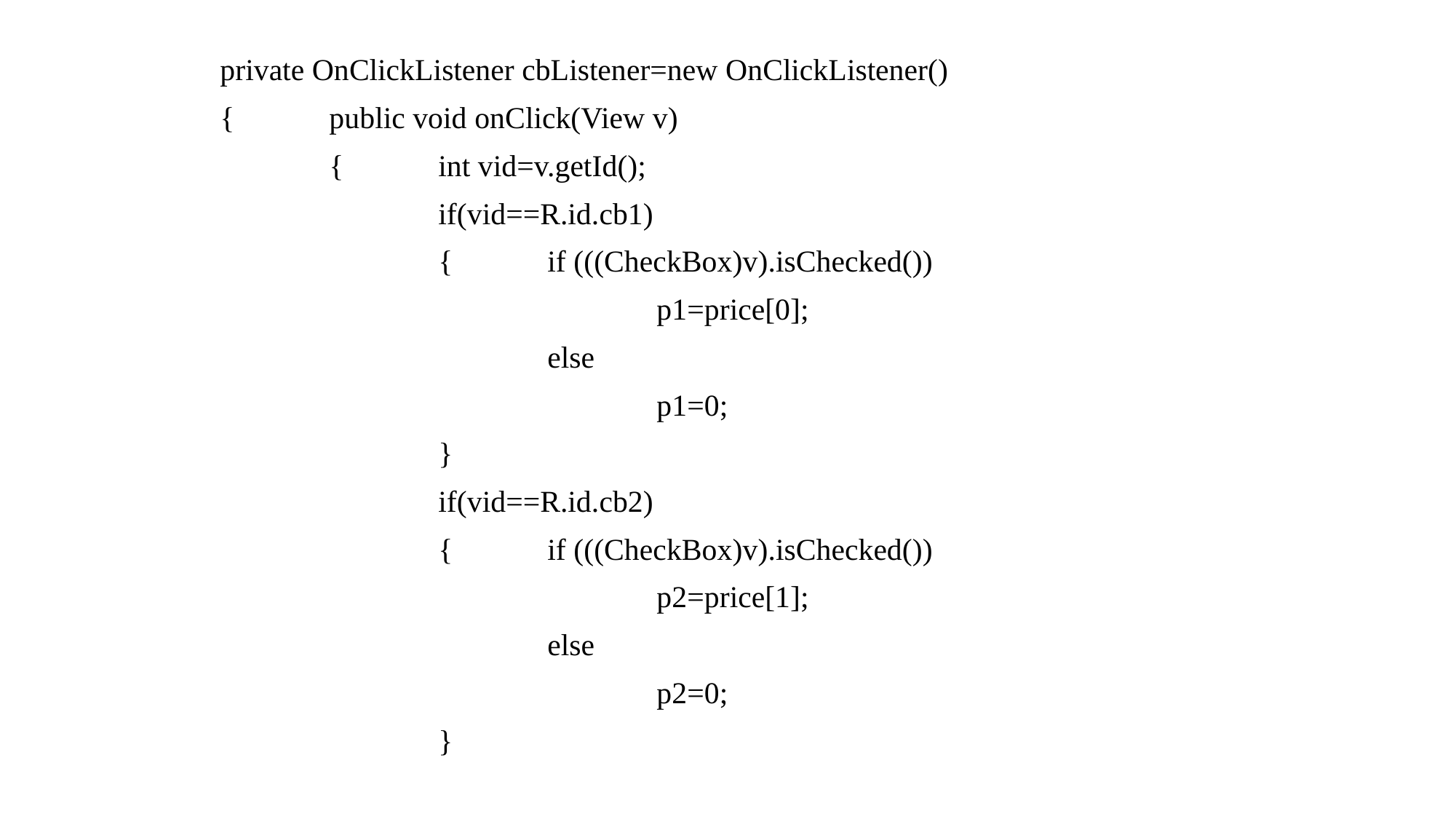

private OnClickListener cbListener=new OnClickListener()
	{	public void onClick(View v)
		{	int vid=v.getId();
			if(vid==R.id.cb1)
			{	if (((CheckBox)v).isChecked())
					p1=price[0];
				else
					p1=0;
			}
			if(vid==R.id.cb2)
			{	if (((CheckBox)v).isChecked())
					p2=price[1];
				else
					p2=0;
			}